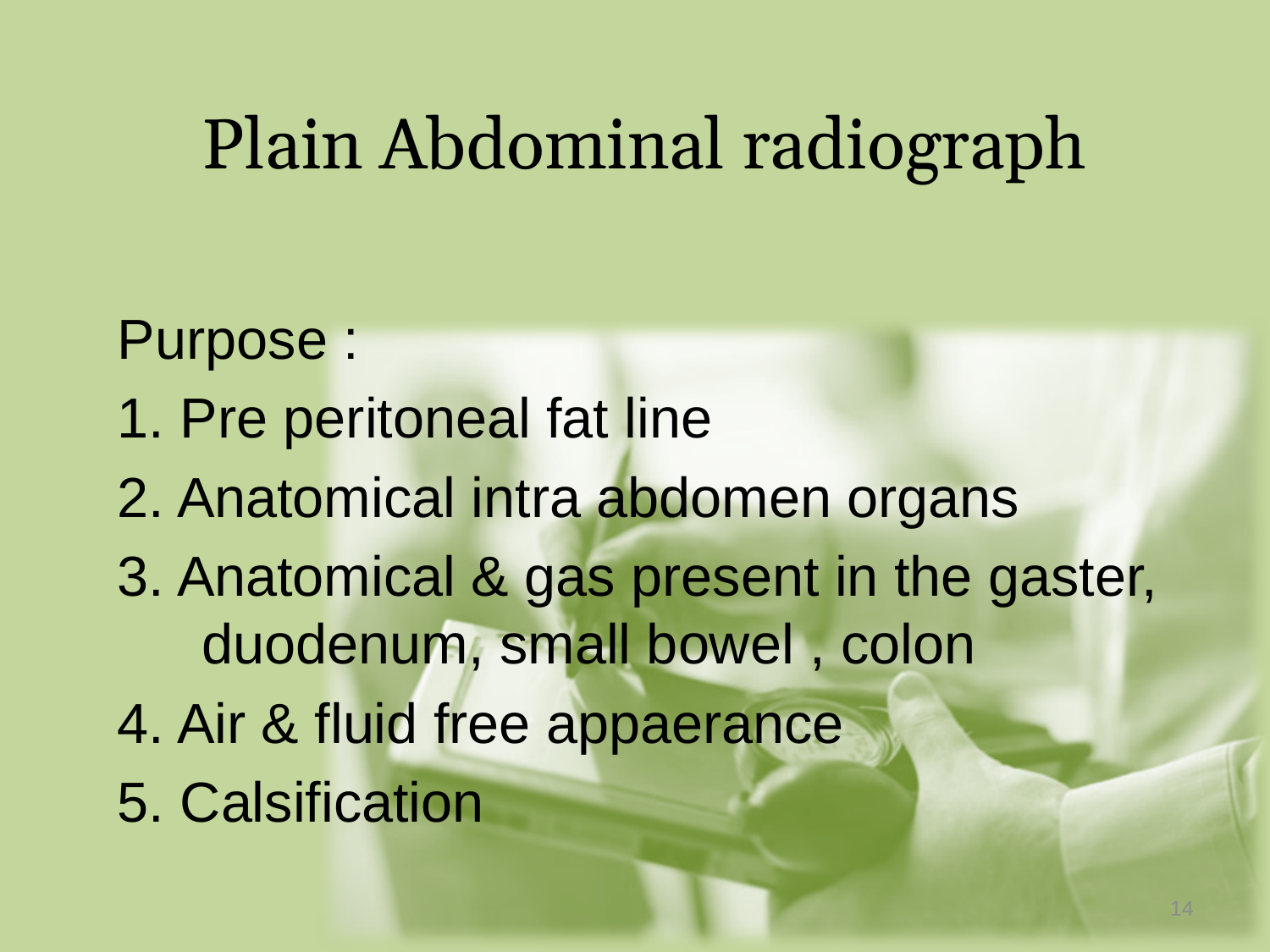

# Plain Abdominal radiograph
Purpose :
1. Pre peritoneal fat line
2. Anatomical intra abdomen organs
3. Anatomical & gas present in the gaster, duodenum, small bowel , colon
4. Air & fluid free appaerance
5. Calsification

14